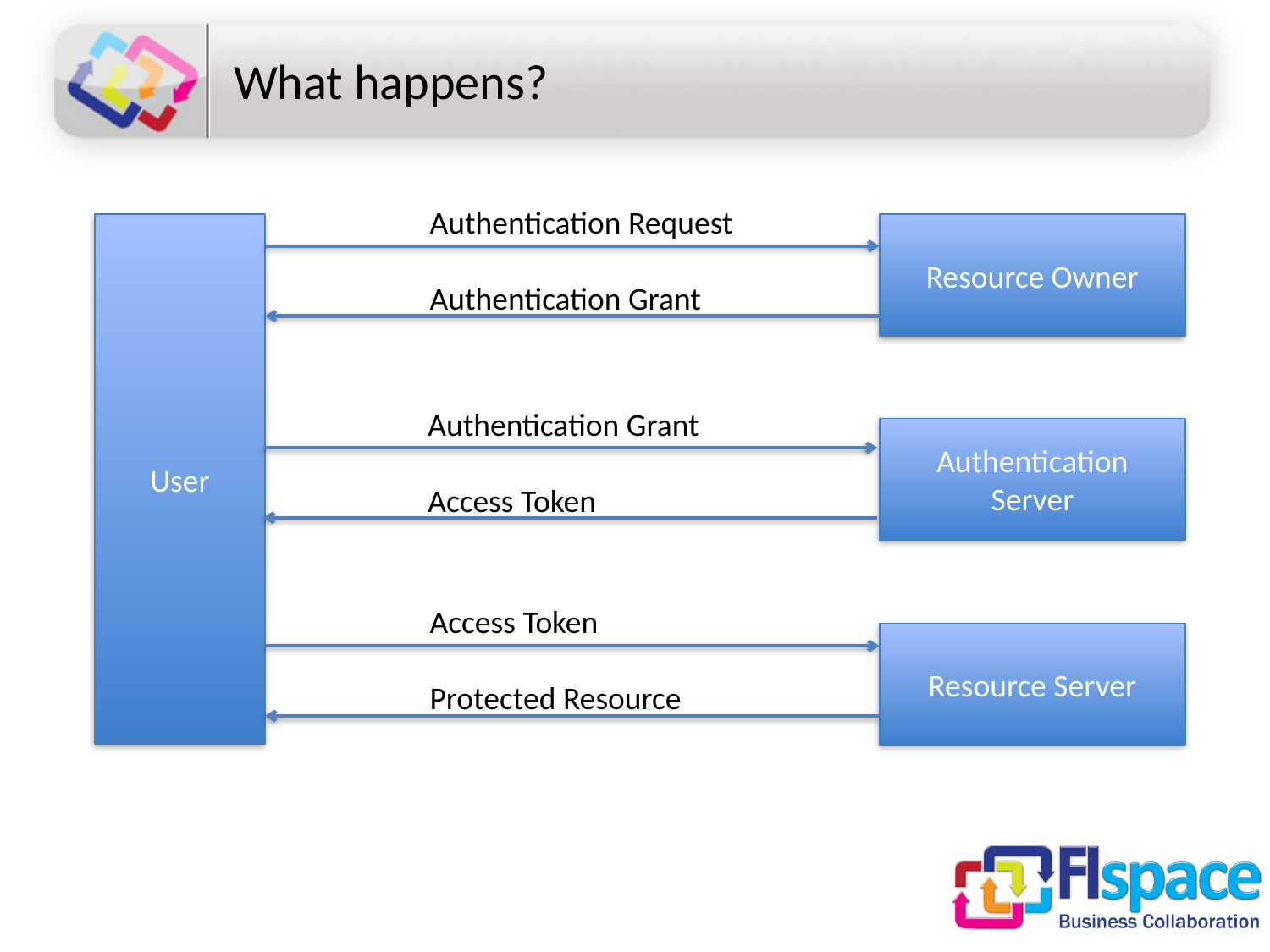

# What happens?
Authentication Request

Authentication Grant
User
Resource Owner
Authentication Grant

Access Token
Authentication Server
Access Token

Protected Resource
Resource Server